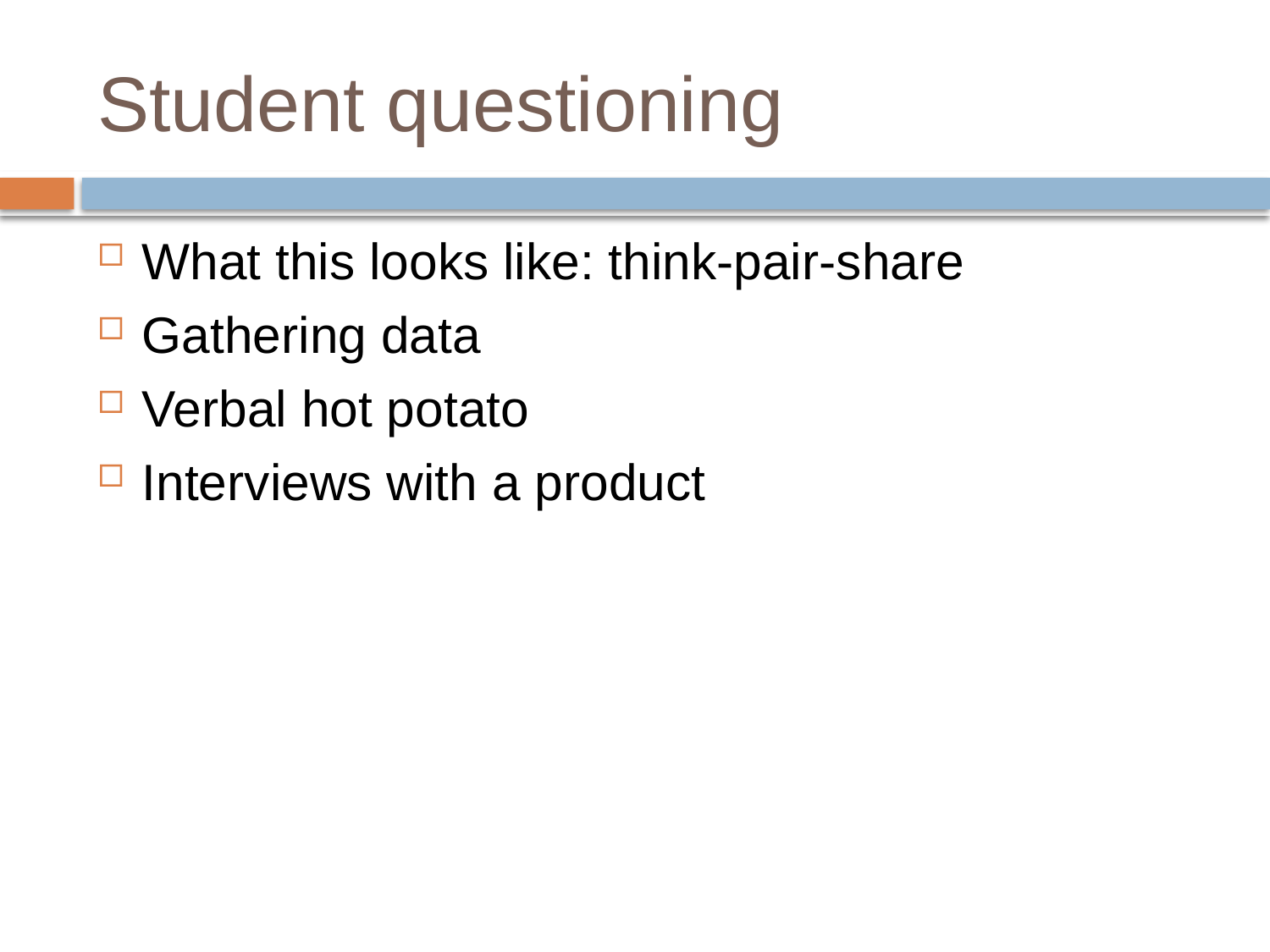

# Student questioning
What this looks like: think-pair-share
Gathering data
Verbal hot potato
Interviews with a product